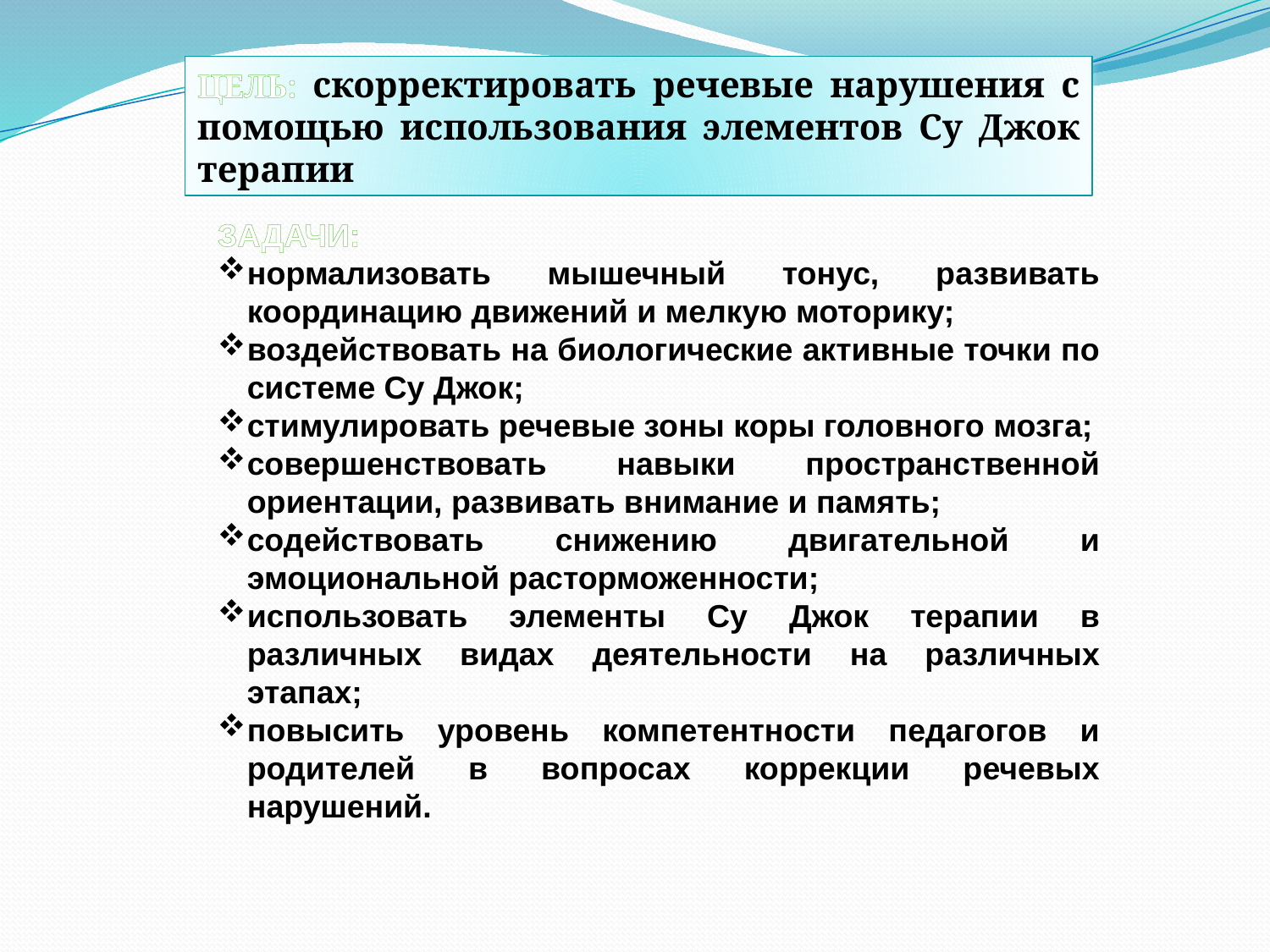

ЦЕЛЬ: скорректировать речевые нарушения с помощью использования элементов Су Джок терапии
ЗАДАЧИ:
нормализовать мышечный тонус, развивать координацию движений и мелкую моторику;
воздействовать на биологические активные точки по системе Су Джок;
стимулировать речевые зоны коры головного мозга;
совершенствовать навыки пространственной ориентации, развивать внимание и память;
содействовать снижению двигательной и эмоциональной расторможенности;
использовать элементы Су Джок терапии в различных видах деятельности на различных этапах;
повысить уровень компетентности педагогов и родителей в вопросах коррекции речевых нарушений.